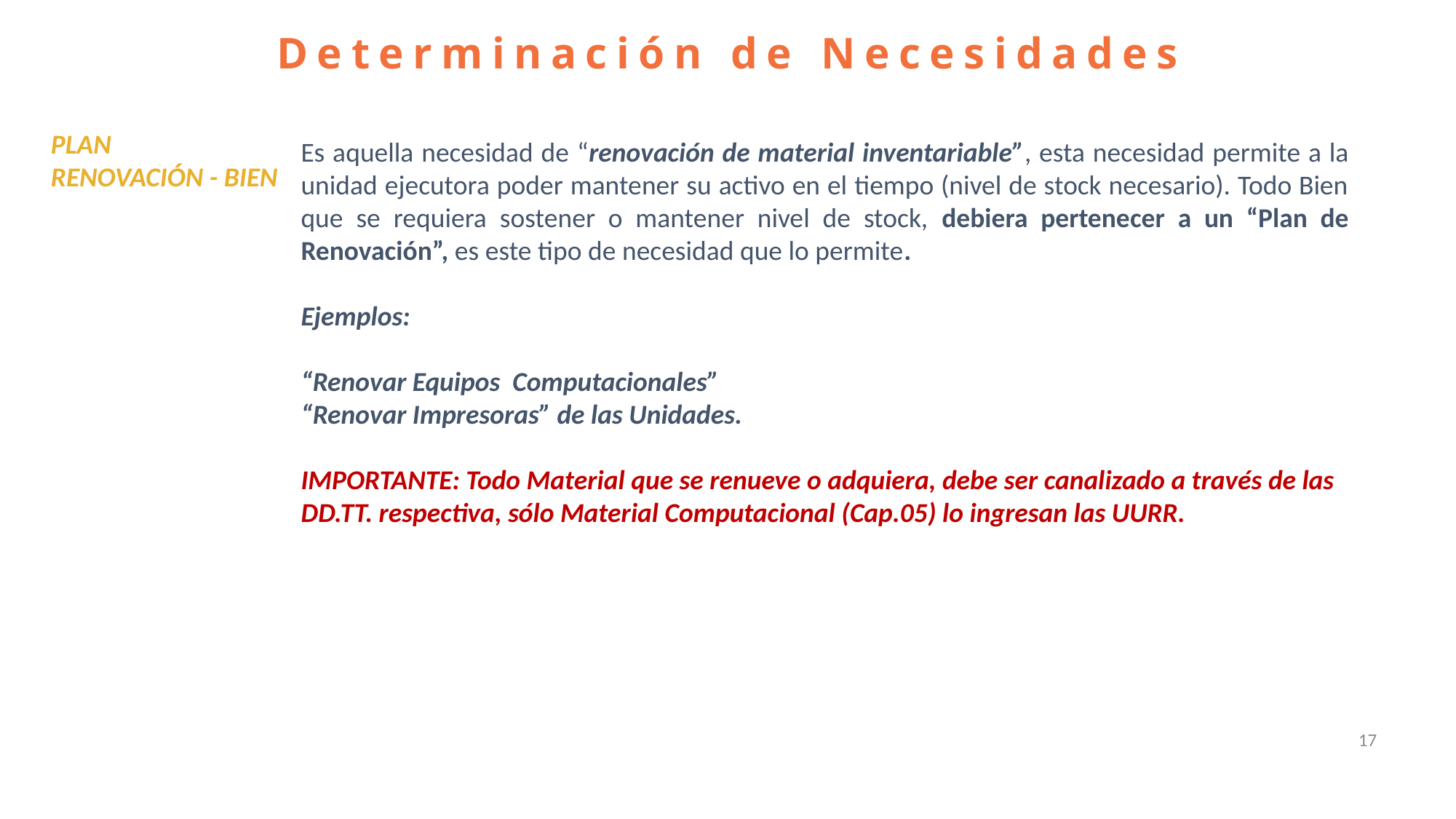

Determinación de Necesidades
PLAN
RENOVACIÓN - BIEN
Es aquella necesidad de “renovación de material inventariable”, esta necesidad permite a la unidad ejecutora poder mantener su activo en el tiempo (nivel de stock necesario). Todo Bien que se requiera sostener o mantener nivel de stock, debiera pertenecer a un “Plan de Renovación”, es este tipo de necesidad que lo permite.

Ejemplos:

“Renovar Equipos  Computacionales”
“Renovar Impresoras” de las Unidades.

IMPORTANTE: Todo Material que se renueve o adquiera, debe ser canalizado a través de las DD.TT. respectiva, sólo Material Computacional (Cap.05) lo ingresan las UURR.
17